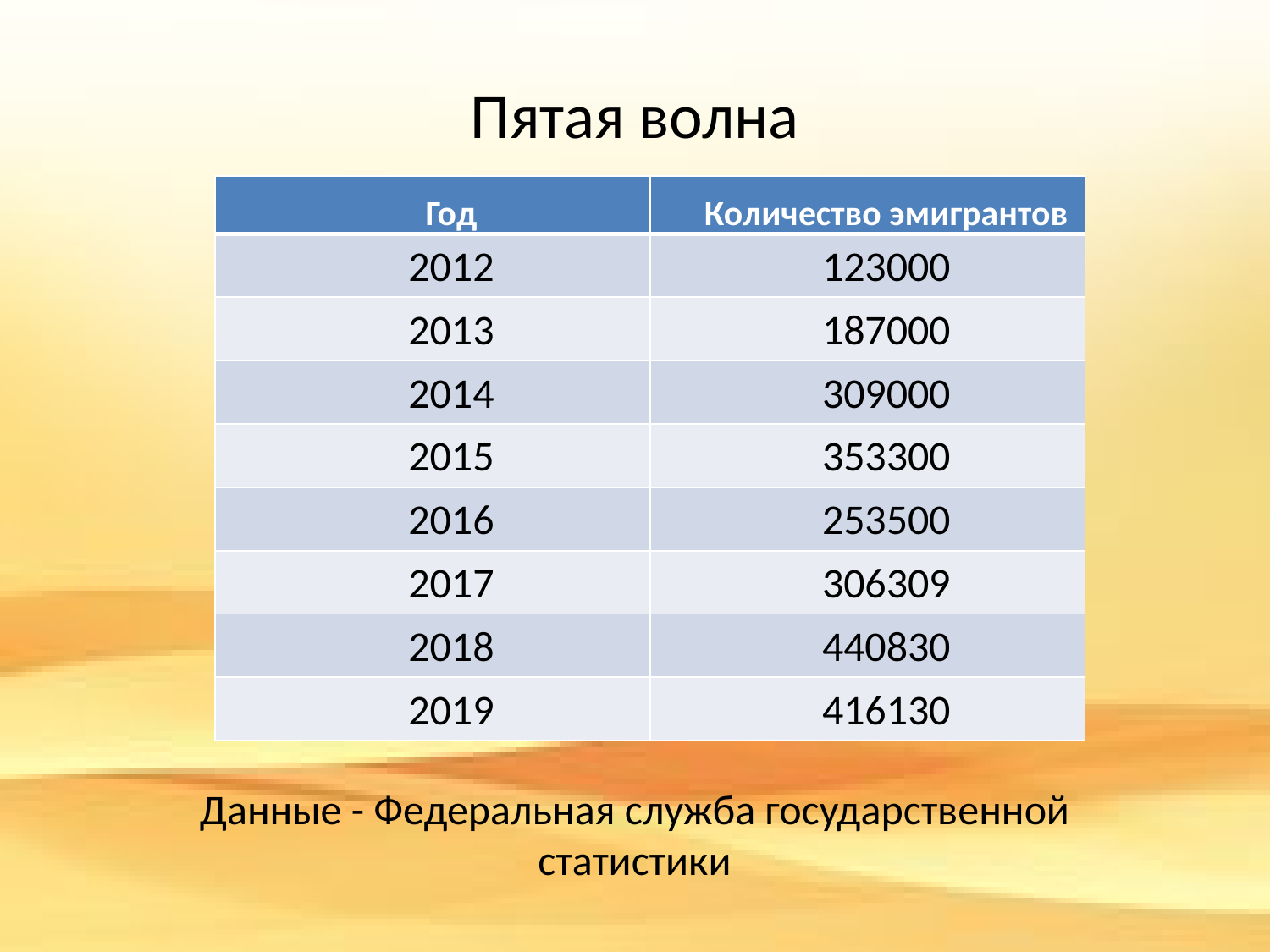

Пятая волна
| Год | Количество эмигрантов |
| --- | --- |
| 2012 | 123000 |
| 2013 | 187000 |
| 2014 | 309000 |
| 2015 | 353300 |
| 2016 | 253500 |
| 2017 | 306309 |
| 2018 | 440830 |
| 2019 | 416130 |

# Данные - Федеральная служба государственной статистики